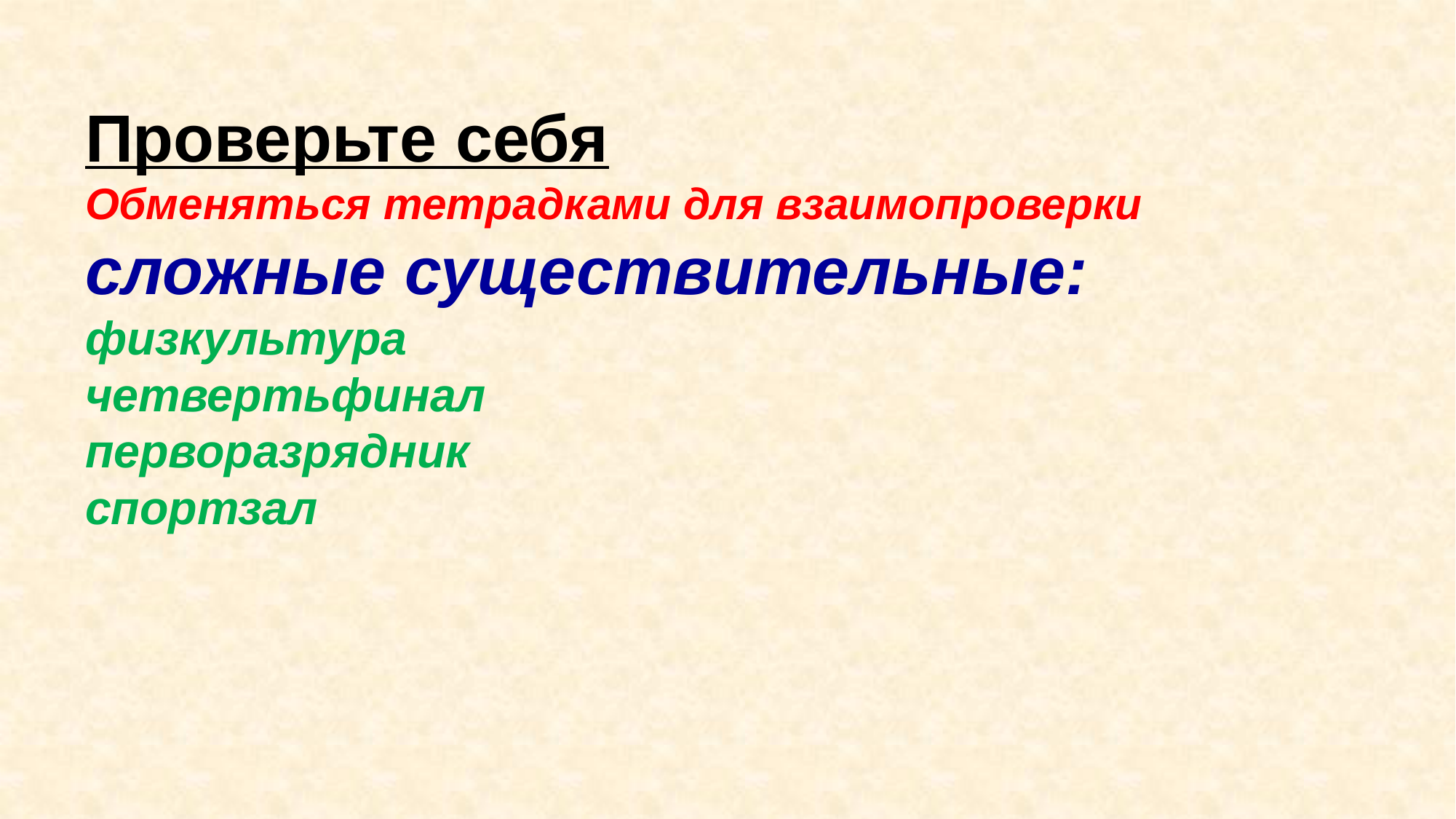

Проверьте себя
Обменяться тетрадками для взаимопроверки
сложные существительные:
физкультура
четвертьфинал
перворазрядник
спортзал